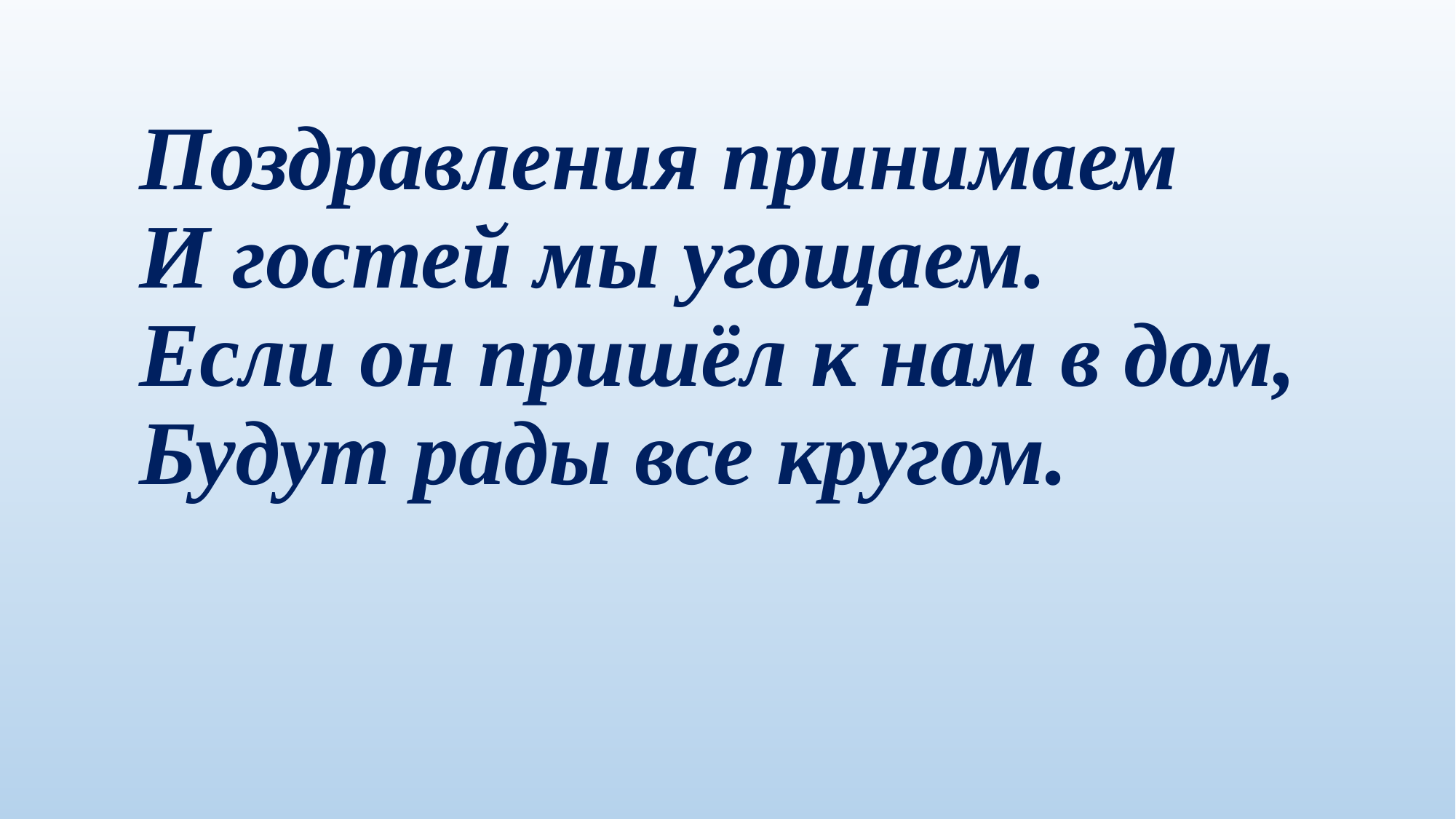

# Поздравления принимаем И гостей мы угощаем. Если он пришёл к нам в дом, Будут рады все кругом.